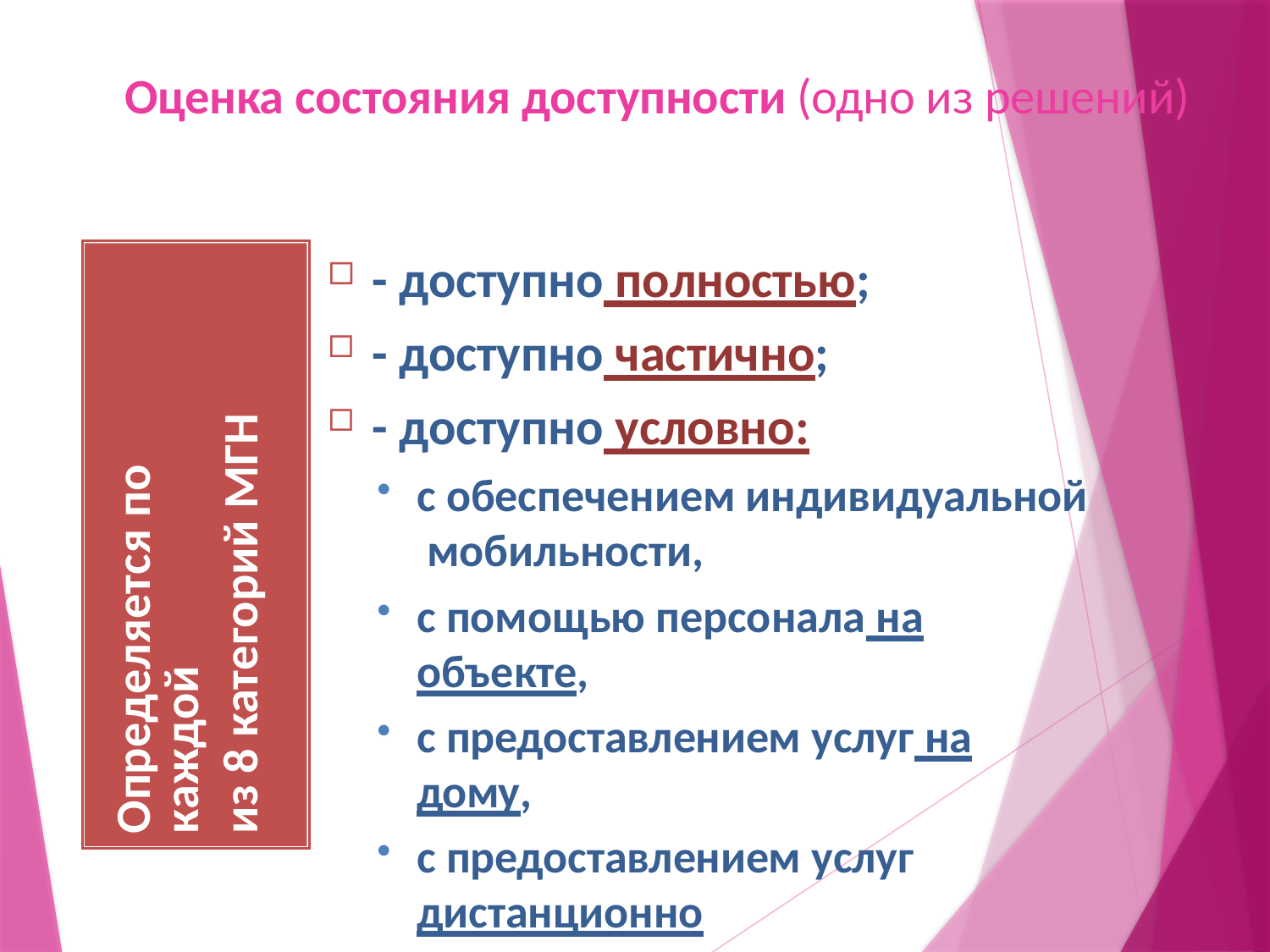

# Оценка состояния доступности (одно из решений)
- доступно полностью;
- доступно частично;
- доступно условно:
с обеспечением индивидуальной  мобильности,
с помощью персонала на объекте,
с предоставлением услуг на дому,
с предоставлением услуг дистанционно
- временно недоступно

Определяется по каждой
из 8 категорий МГН